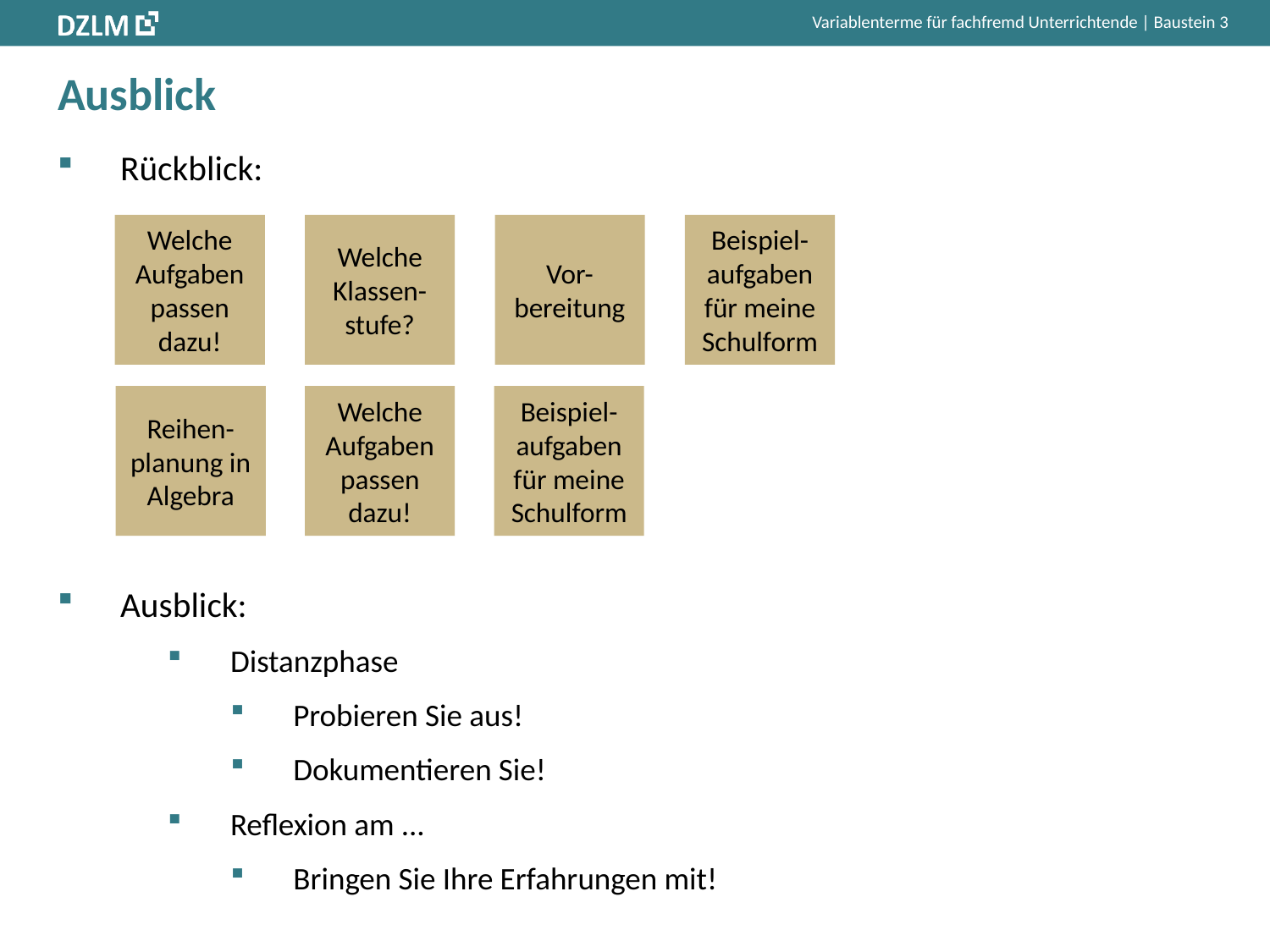

# Ausblick
Rückblick:

Ausblick:
Distanzphase
Probieren Sie aus!
Dokumentieren Sie!
Reflexion am ...
Bringen Sie Ihre Erfahrungen mit!

Welche Aufgaben passen dazu!
Welche Klassen-stufe?
Vor-bereitung
Beispiel-aufgaben für meine
Schulform
Reihen-planung in Algebra
Welche Aufgaben passen dazu!
Beispiel-aufgaben für meine
Schulform